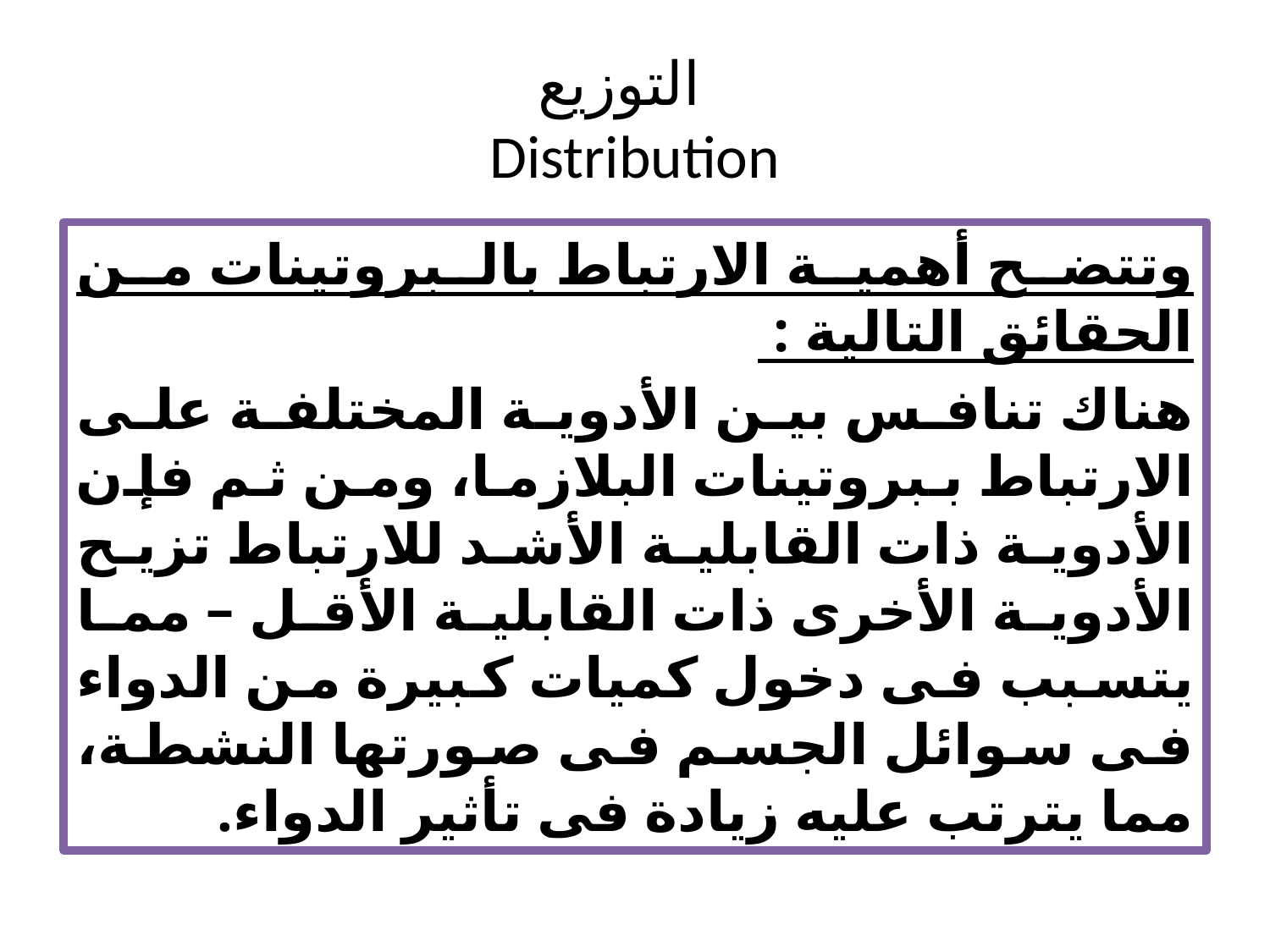

# التوزيع Distribution
وتتضح أهمية الارتباط بالبروتينات من الحقائق التالية :
هناك تنافس بين الأدوية المختلفة على الارتباط ببروتينات البلازما، ومن ثم فإن الأدوية ذات القابلية الأشد للارتباط تزيح الأدوية الأخرى ذات القابلية الأقل – مما يتسبب فى دخول كميات كبيرة من الدواء فى سوائل الجسم فى صورتها النشطة، مما يترتب عليه زيادة فى تأثير الدواء.